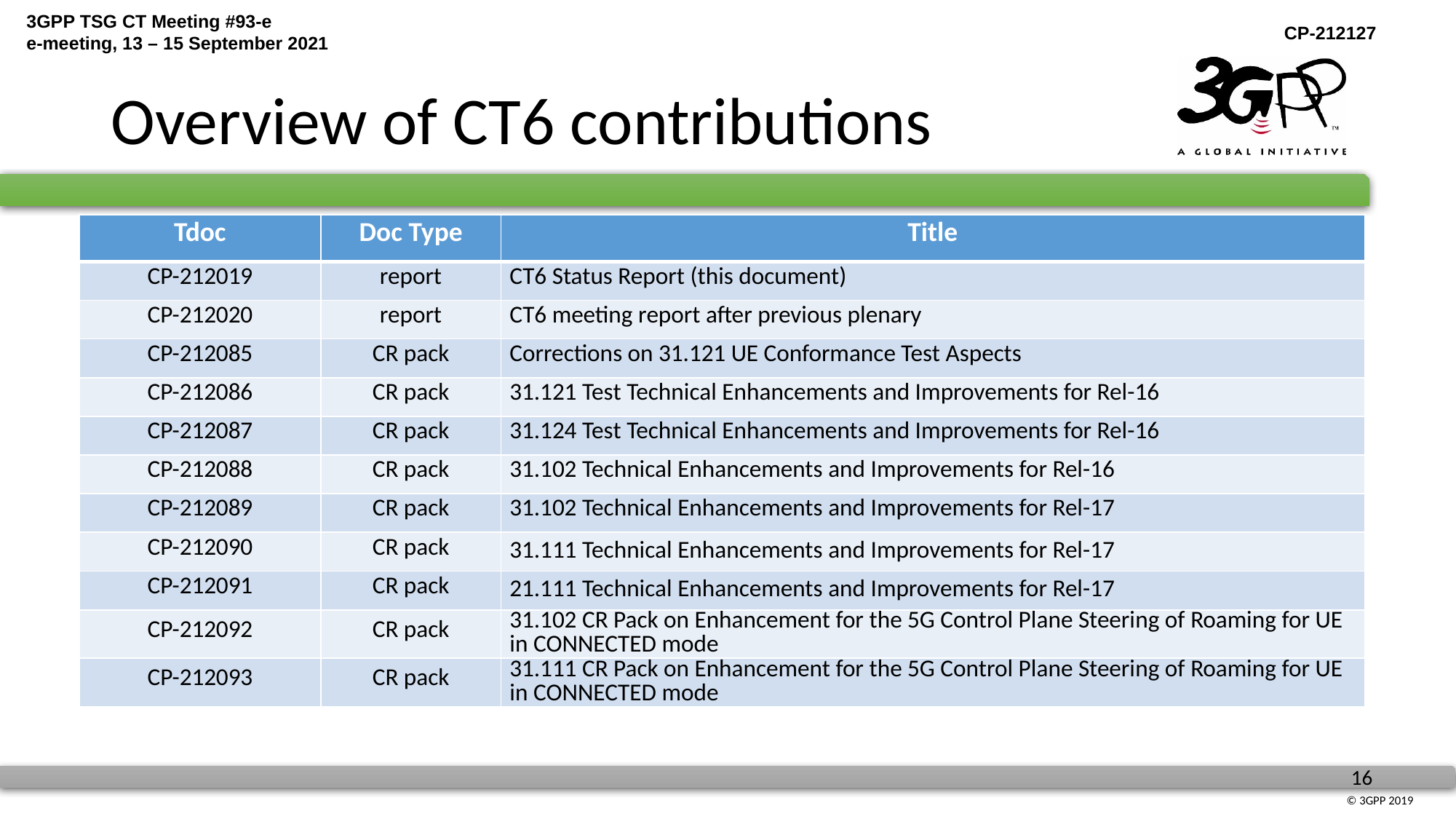

# Overview of CT6 contributions
| Tdoc | Doc Type | Title |
| --- | --- | --- |
| CP-212019 | report | CT6 Status Report (this document) |
| CP-212020 | report | CT6 meeting report after previous plenary |
| CP-212085 | CR pack | Corrections on 31.121 UE Conformance Test Aspects |
| CP-212086 | CR pack | 31.121 Test Technical Enhancements and Improvements for Rel-16 |
| CP-212087 | CR pack | 31.124 Test Technical Enhancements and Improvements for Rel-16 |
| CP-212088 | CR pack | 31.102 Technical Enhancements and Improvements for Rel-16 |
| CP-212089 | CR pack | 31.102 Technical Enhancements and Improvements for Rel-17 |
| CP-212090 | CR pack | 31.111 Technical Enhancements and Improvements for Rel-17 |
| CP-212091 | CR pack | 21.111 Technical Enhancements and Improvements for Rel-17 |
| CP-212092 | CR pack | 31.102 CR Pack on Enhancement for the 5G Control Plane Steering of Roaming for UE in CONNECTED mode |
| CP-212093 | CR pack | 31.111 CR Pack on Enhancement for the 5G Control Plane Steering of Roaming for UE in CONNECTED mode |